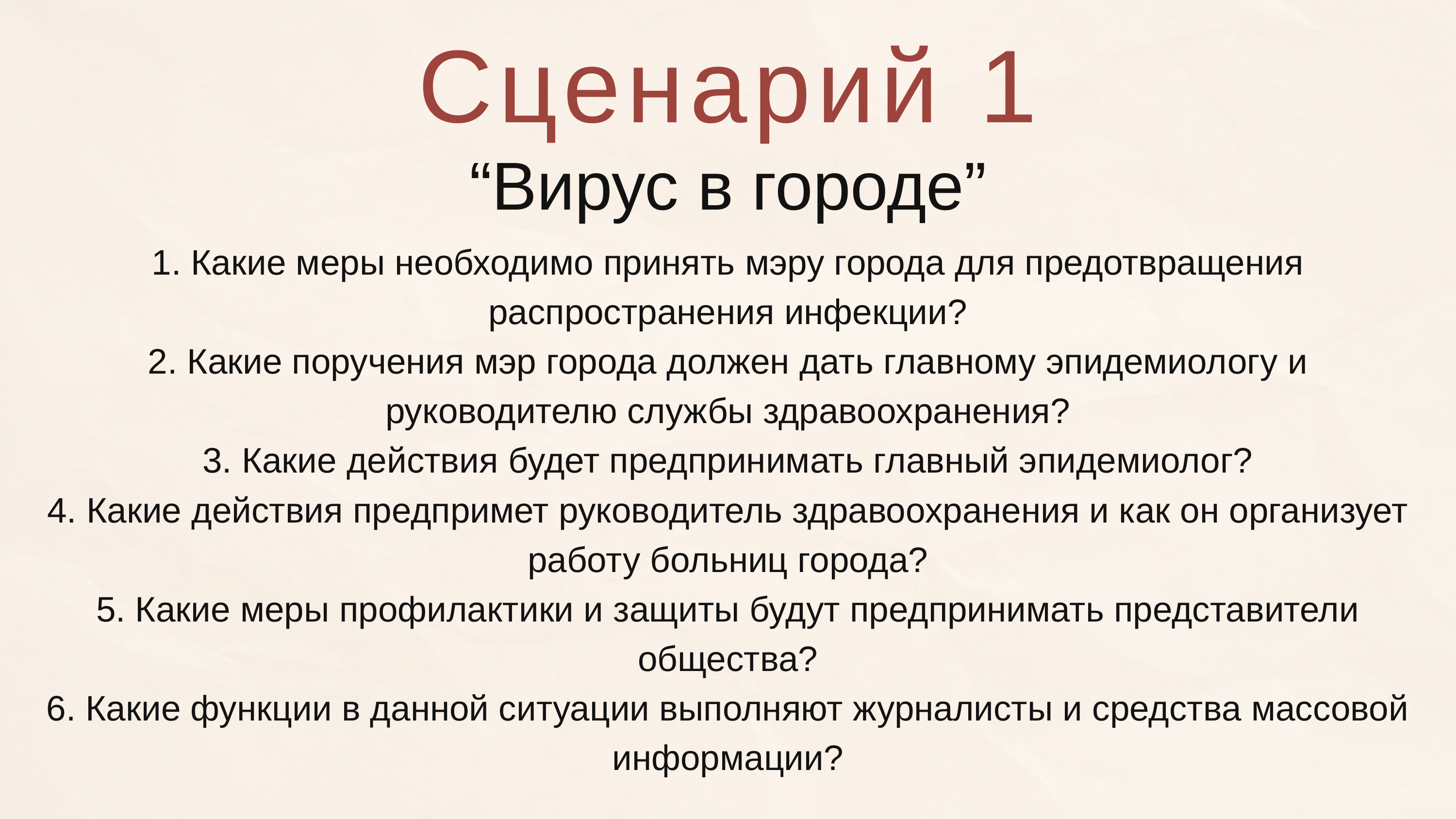

Сценарий 1
“Вирус в городе”
1. Какие меры необходимо принять мэру города для предотвращения распространения инфекции?
2. Какие поручения мэр города должен дать главному эпидемиологу и руководителю службы здравоохранения?
3. Какие действия будет предпринимать главный эпидемиолог?
4. Какие действия предпримет руководитель здравоохранения и как он организует работу больниц города?
5. Какие меры профилактики и защиты будут предпринимать представители общества?
6. Какие функции в данной ситуации выполняют журналисты и средства массовой информации?